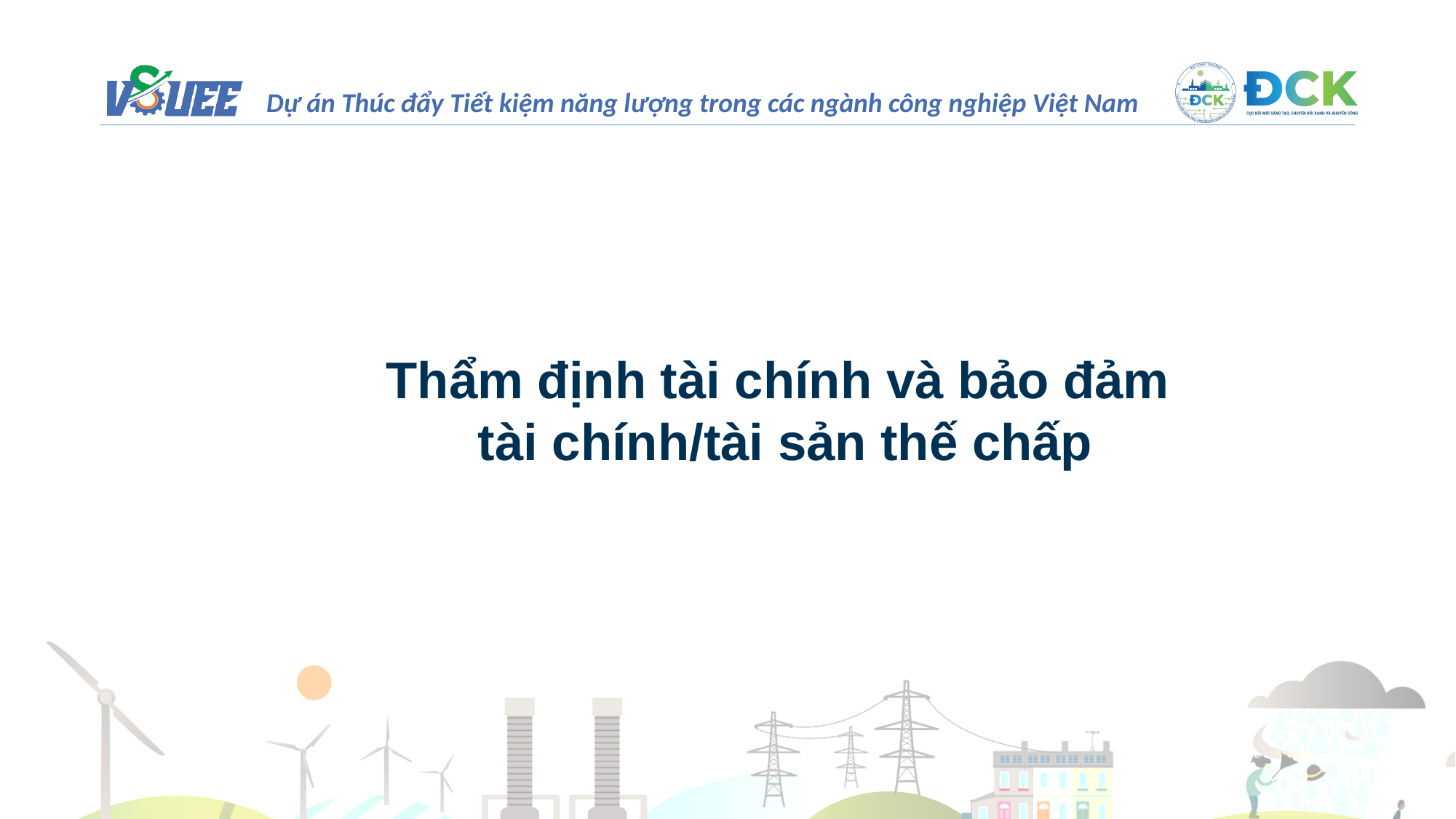

Thẩm định tài chính và bảo đảm
tài chính/tài sản thế chấp